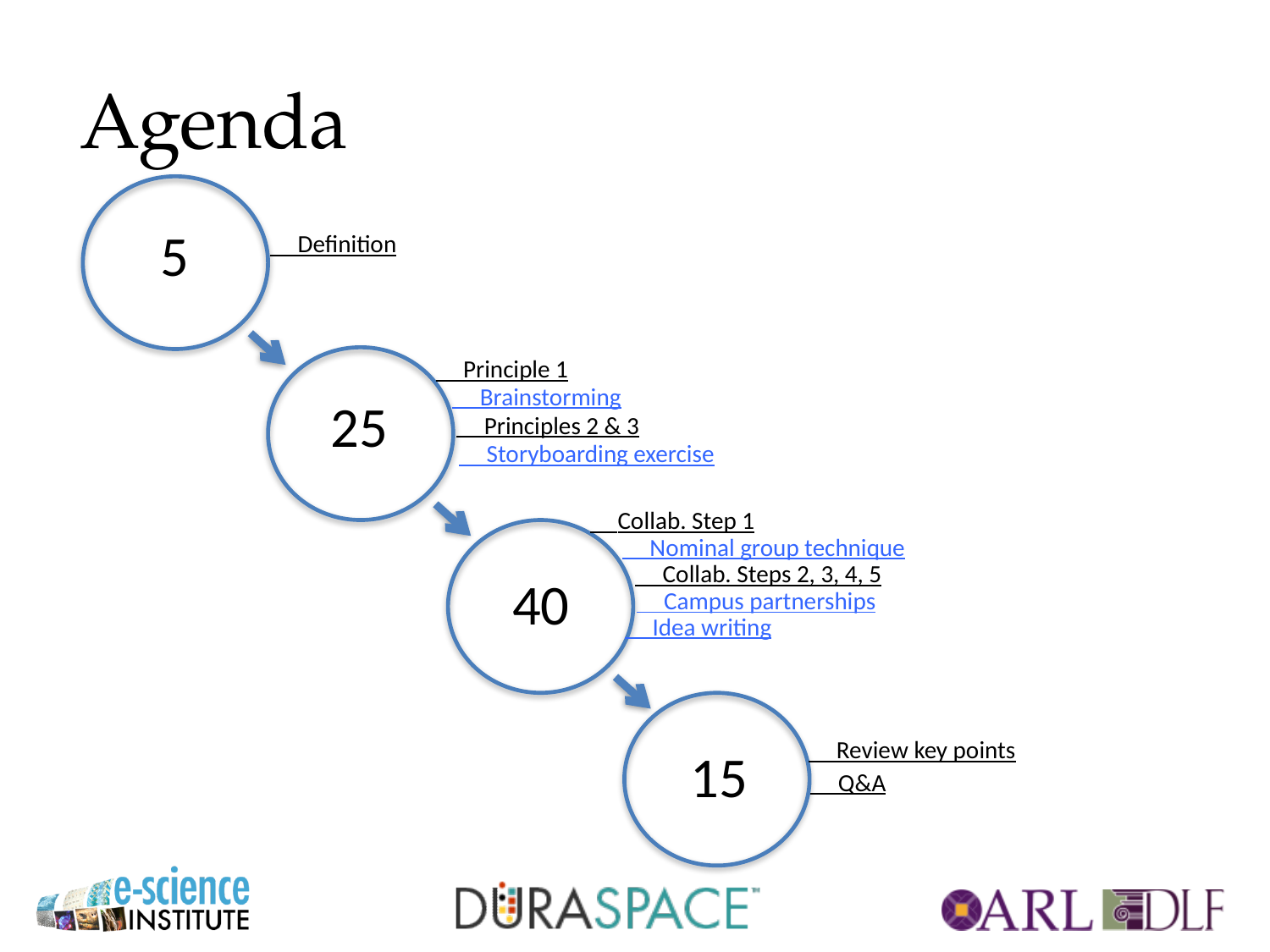

# Agenda

5
     Definition

     Principle 1
     Brainstorming
25
     Principles 2 & 3
     Storyboarding exercise
     Collab. Step 1

     Nominal group technique
     Collab. Steps 2, 3, 4, 5
40
     Campus partnerships
     Idea writing

     Review key points
15
     Q&A